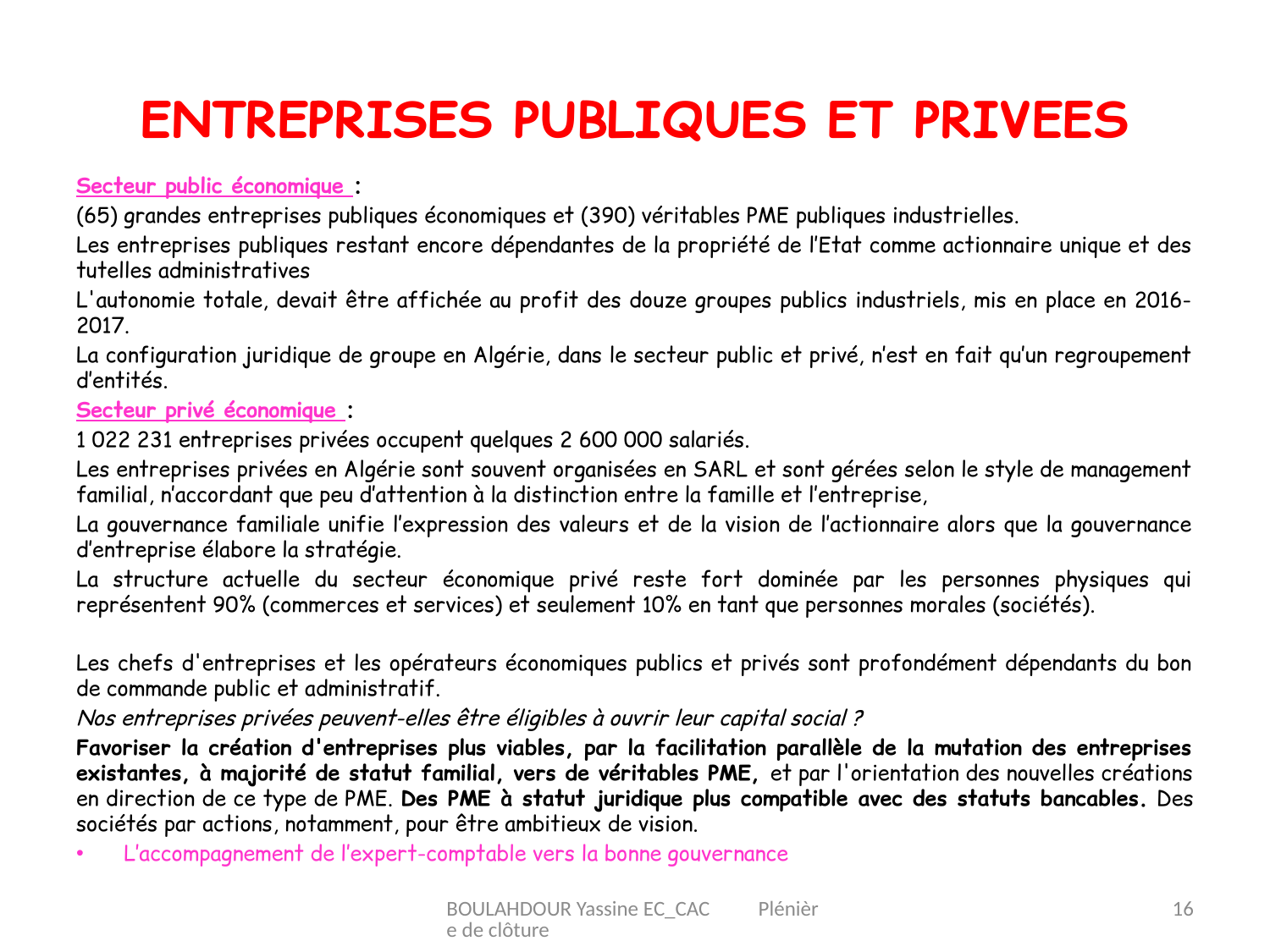

# ENTREPRISES PUBLIQUES ET PRIVEES
Secteur public économique :
(65) grandes entreprises publiques économiques et (390) véritables PME publiques industrielles.
Les entreprises publiques restant encore dépendantes de la propriété de l’Etat comme actionnaire unique et des tutelles administratives
L'autonomie totale, devait être affichée au profit des douze groupes publics industriels, mis en place en 2016-2017.
La configuration juridique de groupe en Algérie, dans le secteur public et privé, n’est en fait qu’un regroupement d’entités.
Secteur privé économique :
1 022 231 entreprises privées occupent quelques 2 600 000 salariés.
Les entreprises privées en Algérie sont souvent organisées en SARL et sont gérées selon le style de management familial, n’accordant que peu d’attention à la distinction entre la famille et l’entreprise,
La gouvernance familiale unifie l’expression des valeurs et de la vision de l’actionnaire alors que la gouvernance d’entreprise élabore la stratégie.
La structure actuelle du secteur économique privé reste fort dominée par les personnes physiques qui représentent 90% (commerces et services) et seulement 10% en tant que personnes morales (sociétés).

Les chefs d'entreprises et les opérateurs économiques publics et privés sont profondément dépendants du bon de commande public et administratif.
Nos entreprises privées peuvent-elles être éligibles à ouvrir leur capital social ?
Favoriser la création d'entreprises plus viables, par la facilitation parallèle de la mutation des entreprises existantes, à majorité de statut familial, vers de véritables PME, et par l'orientation des nouvelles créations en direction de ce type de PME. Des PME à statut juridique plus compatible avec des statuts bancables. Des sociétés par actions, notamment, pour être ambitieux de vision.
L’accompagnement de l’expert-comptable vers la bonne gouvernance
BOULAHDOUR Yassine EC_CAC          Plénière de clôture
16